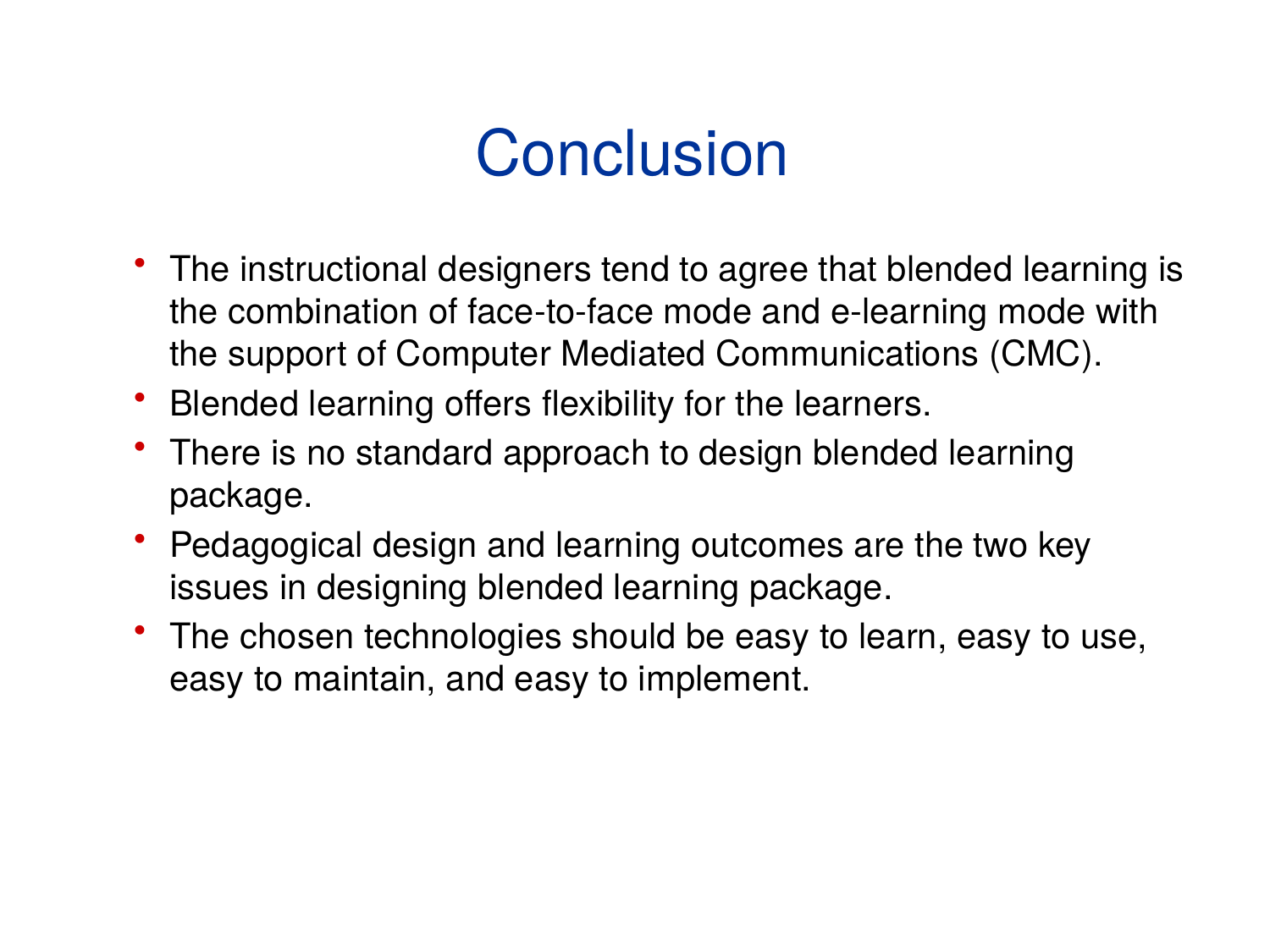

Conclusion

The instructional designers tend to agree that blended learning is the combination of face-to-face mode and e-learning mode with the support of Computer Mediated Communications (CMC).
Blended learning offers flexibility for the learners.
There is no standard approach to design blended learning package.
Pedagogical design and learning outcomes are the two key issues in designing blended learning package.
The chosen technologies should be easy to learn, easy to use, easy to maintain, and easy to implement.